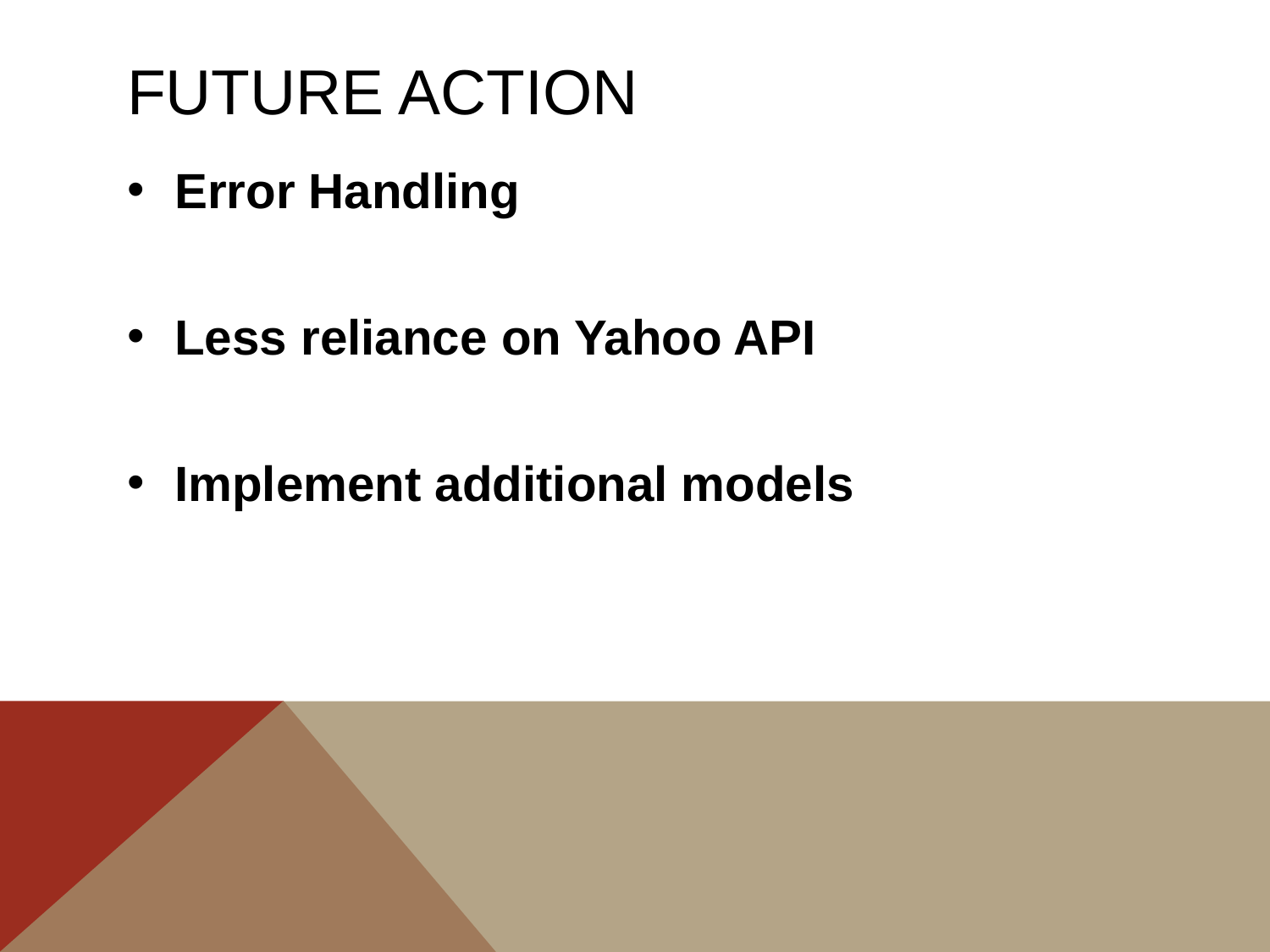

# Future action
Error Handling

Less reliance on Yahoo API

Implement additional models